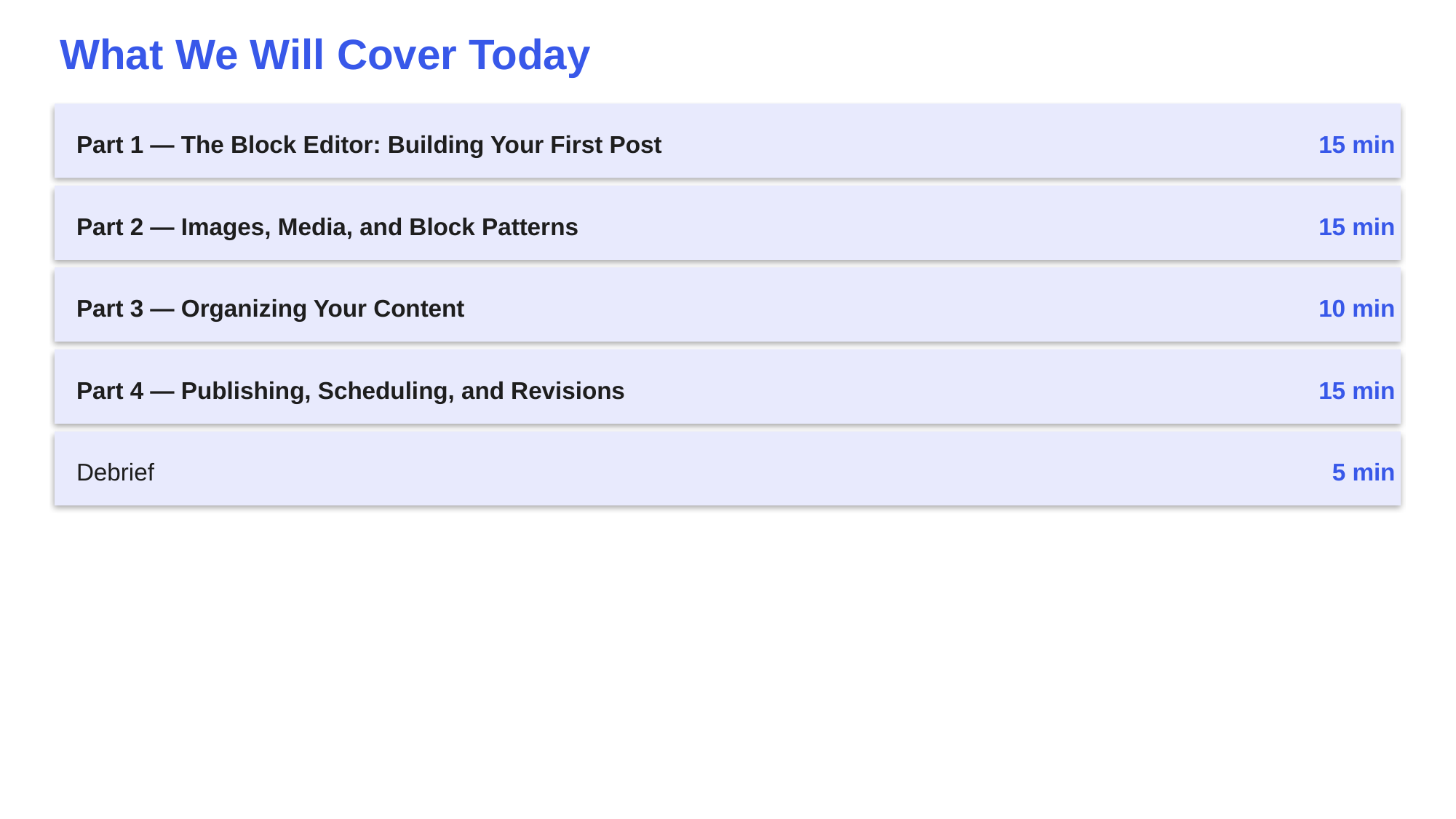

What We Will Cover Today

Part 1 — The Block Editor: Building Your First Post
15 min

Part 2 — Images, Media, and Block Patterns
15 min

Part 3 — Organizing Your Content
10 min

Part 4 — Publishing, Scheduling, and Revisions
15 min

Debrief
 5 min